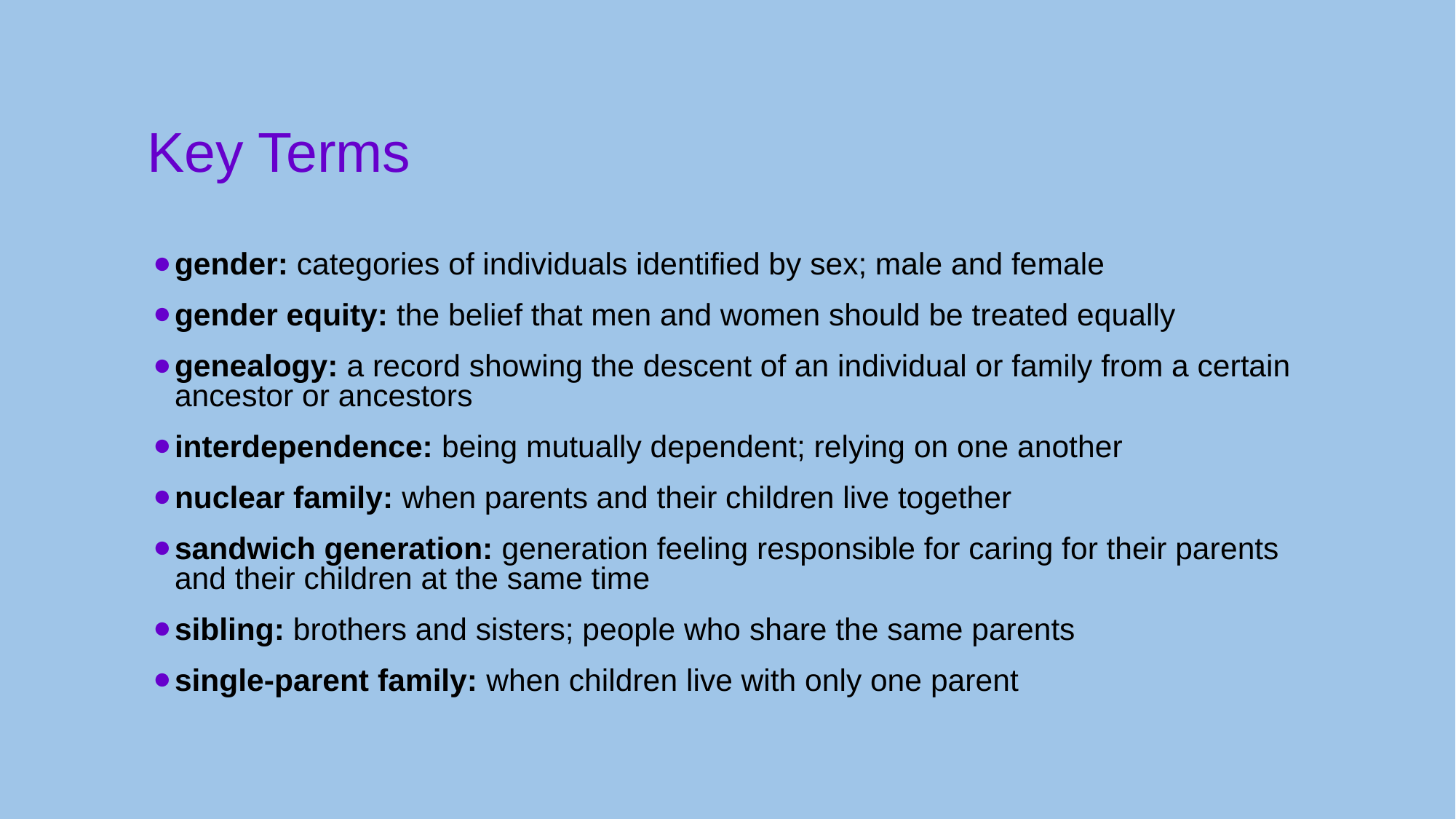

# Key Terms
gender: categories of individuals identified by sex; male and female
gender equity: the belief that men and women should be treated equally
genealogy: a record showing the descent of an individual or family from a certain ancestor or ancestors
interdependence: being mutually dependent; relying on one another
nuclear family: when parents and their children live together
sandwich generation: generation feeling responsible for caring for their parents and their children at the same time
sibling: brothers and sisters; people who share the same parents
single-parent family: when children live with only one parent